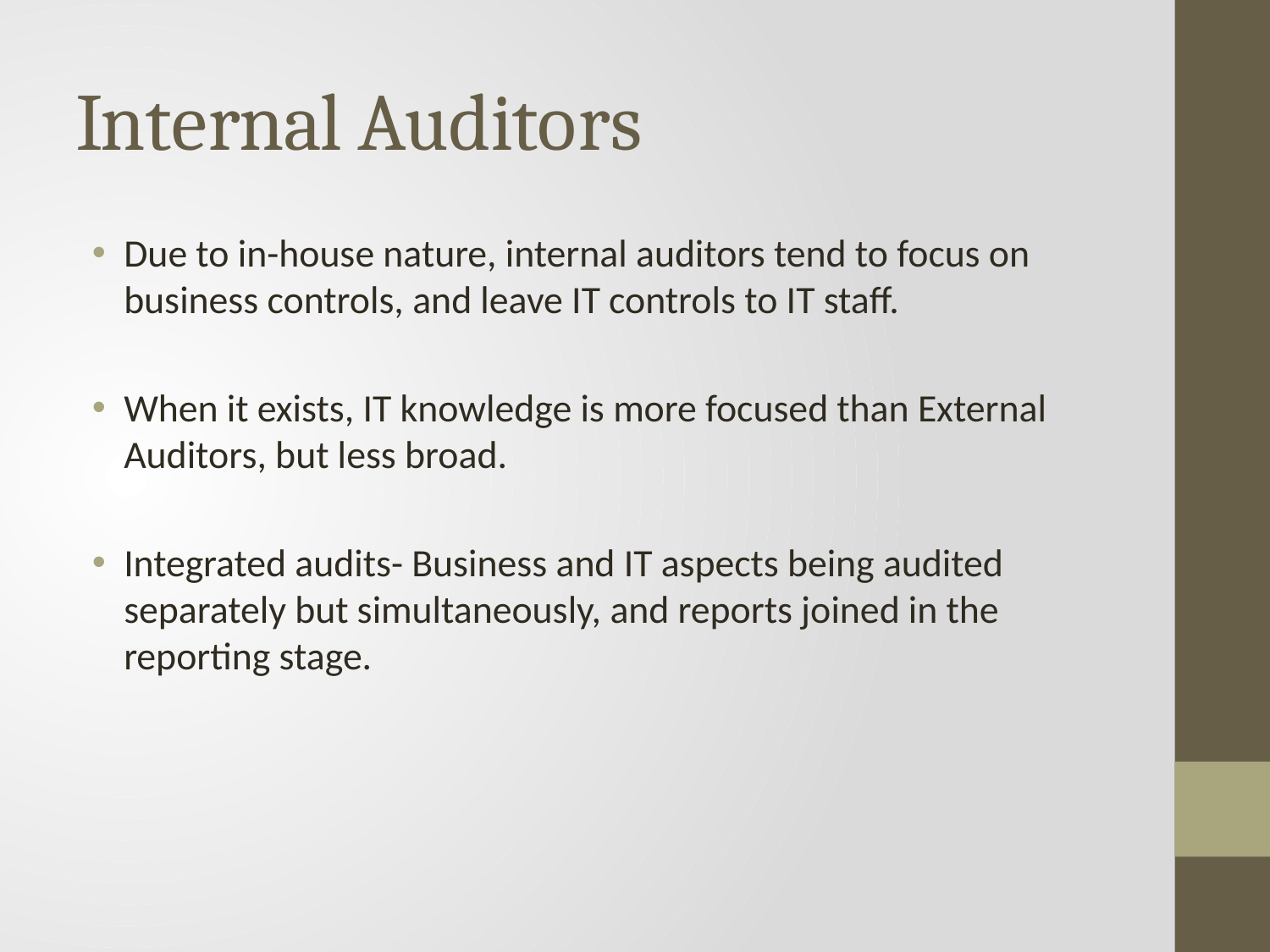

# Internal Auditors
Due to in-house nature, internal auditors tend to focus on business controls, and leave IT controls to IT staff.

When it exists, IT knowledge is more focused than External Auditors, but less broad.

Integrated audits- Business and IT aspects being audited separately but simultaneously, and reports joined in the reporting stage.